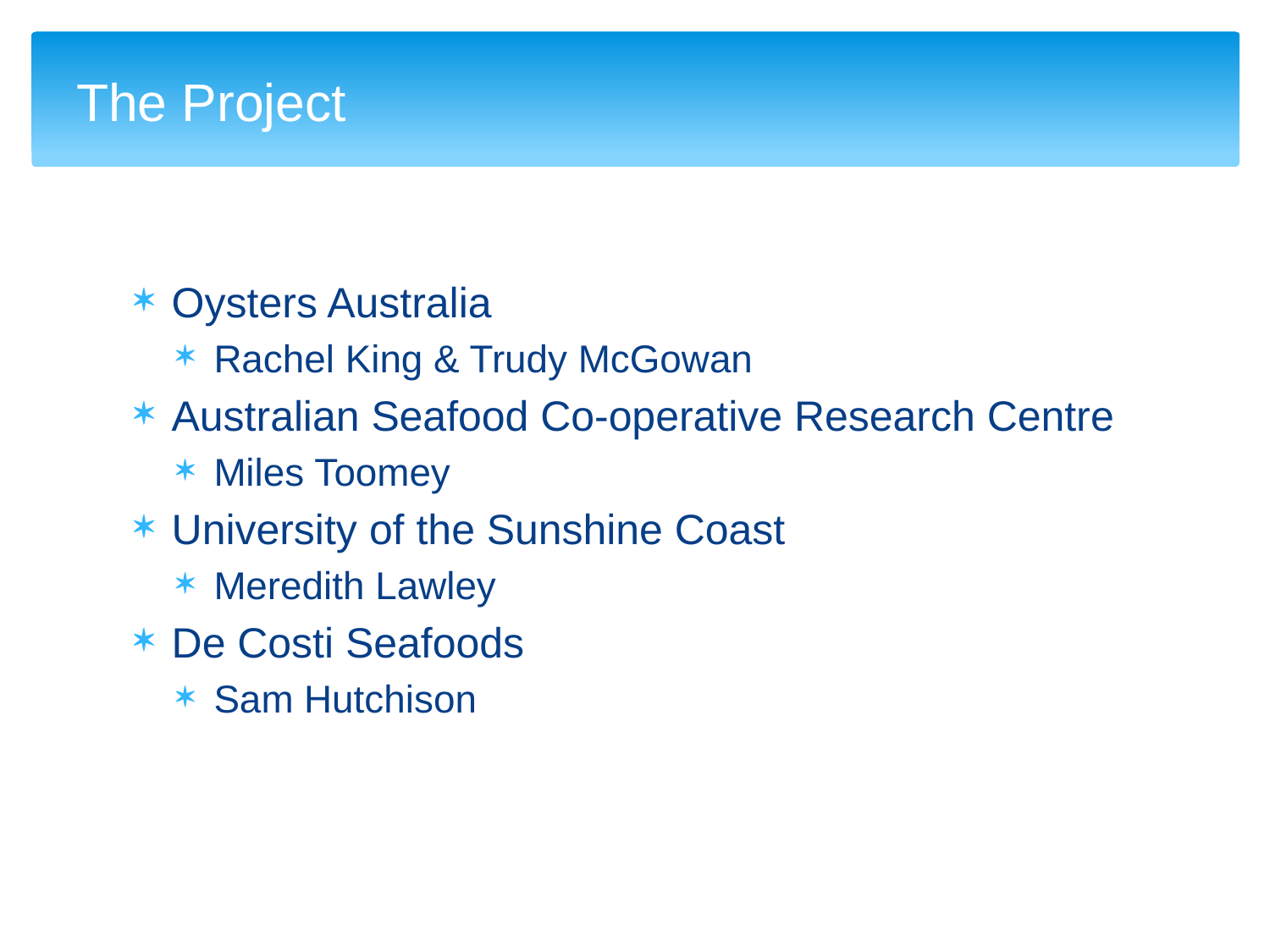

# The Project
Oysters Australia
Rachel King & Trudy McGowan
Australian Seafood Co-operative Research Centre
Miles Toomey
University of the Sunshine Coast
Meredith Lawley
De Costi Seafoods
Sam Hutchison